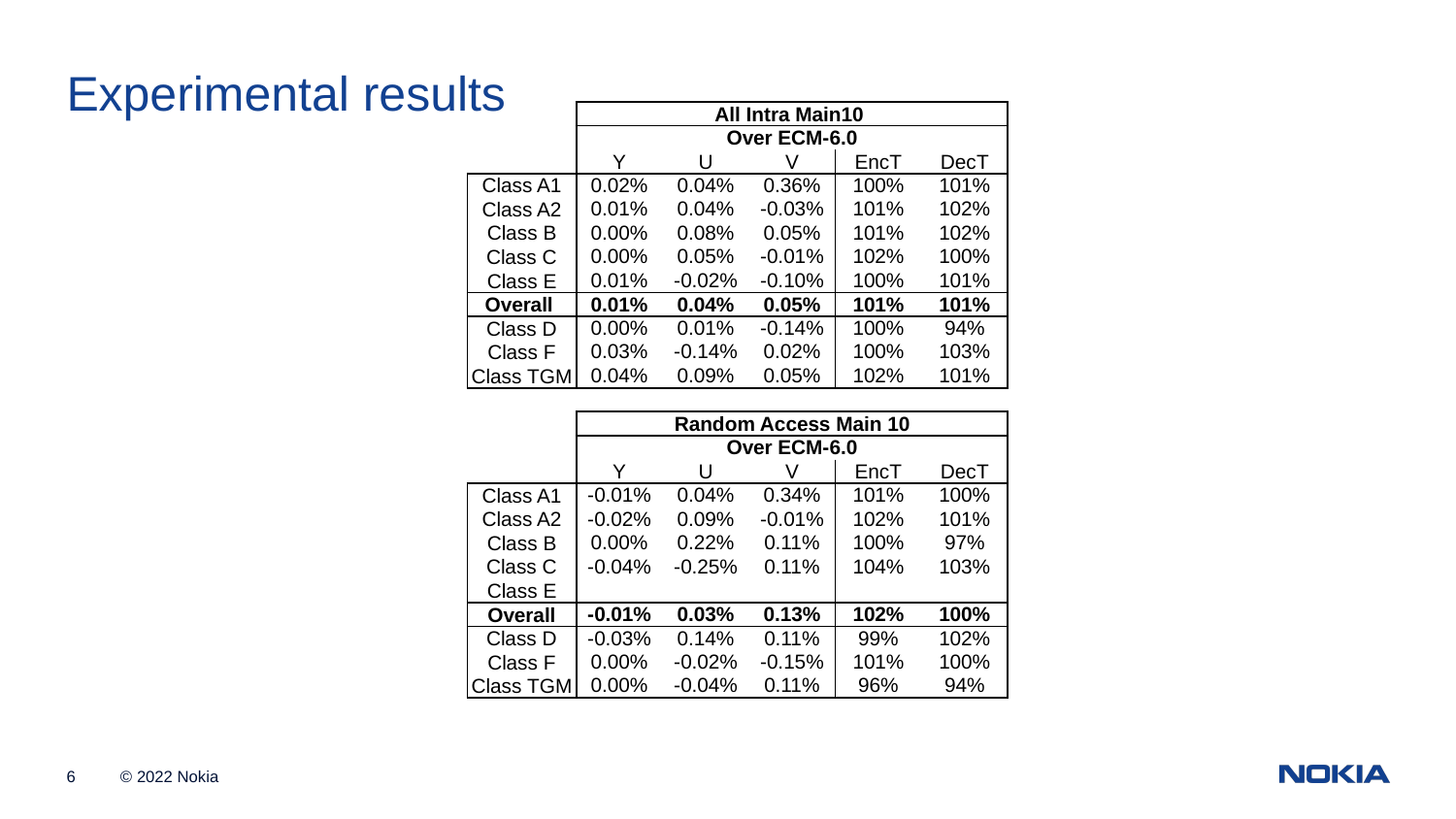

Experimental results
|  | All Intra Main10 |  |  |  |  |
| --- | --- | --- | --- | --- | --- |
|  | Over ECM-6.0 |  |  |  |  |
|  | Y | U | V | EncT | DecT |
| Class A1 | 0.02% | 0.04% | 0.36% | 100% | 101% |
| Class A2 | 0.01% | 0.04% | -0.03% | 101% | 102% |
| Class B | 0.00% | 0.08% | 0.05% | 101% | 102% |
| Class C | 0.00% | 0.05% | -0.01% | 102% | 100% |
| Class E | 0.01% | -0.02% | -0.10% | 100% | 101% |
| Overall | 0.01% | 0.04% | 0.05% | 101% | 101% |
| Class D | 0.00% | 0.01% | -0.14% | 100% | 94% |
| Class F | 0.03% | -0.14% | 0.02% | 100% | 103% |
| Class TGM | 0.04% | 0.09% | 0.05% | 102% | 101% |
|  |  |  |  |  |  |
|  | Random Access Main 10 |  |  |  |  |
|  | Over ECM-6.0 |  |  |  |  |
|  | Y | U | V | EncT | DecT |
| Class A1 | -0.01% | 0.04% | 0.34% | 101% | 100% |
| Class A2 | -0.02% | 0.09% | -0.01% | 102% | 101% |
| Class B | 0.00% | 0.22% | 0.11% | 100% | 97% |
| Class C | -0.04% | -0.25% | 0.11% | 104% | 103% |
| Class E |  |  |  |  |  |
| Overall | -0.01% | 0.03% | 0.13% | 102% | 100% |
| Class D | -0.03% | 0.14% | 0.11% | 99% | 102% |
| Class F | 0.00% | -0.02% | -0.15% | 101% | 100% |
| Class TGM | 0.00% | -0.04% | 0.11% | 96% | 94% |